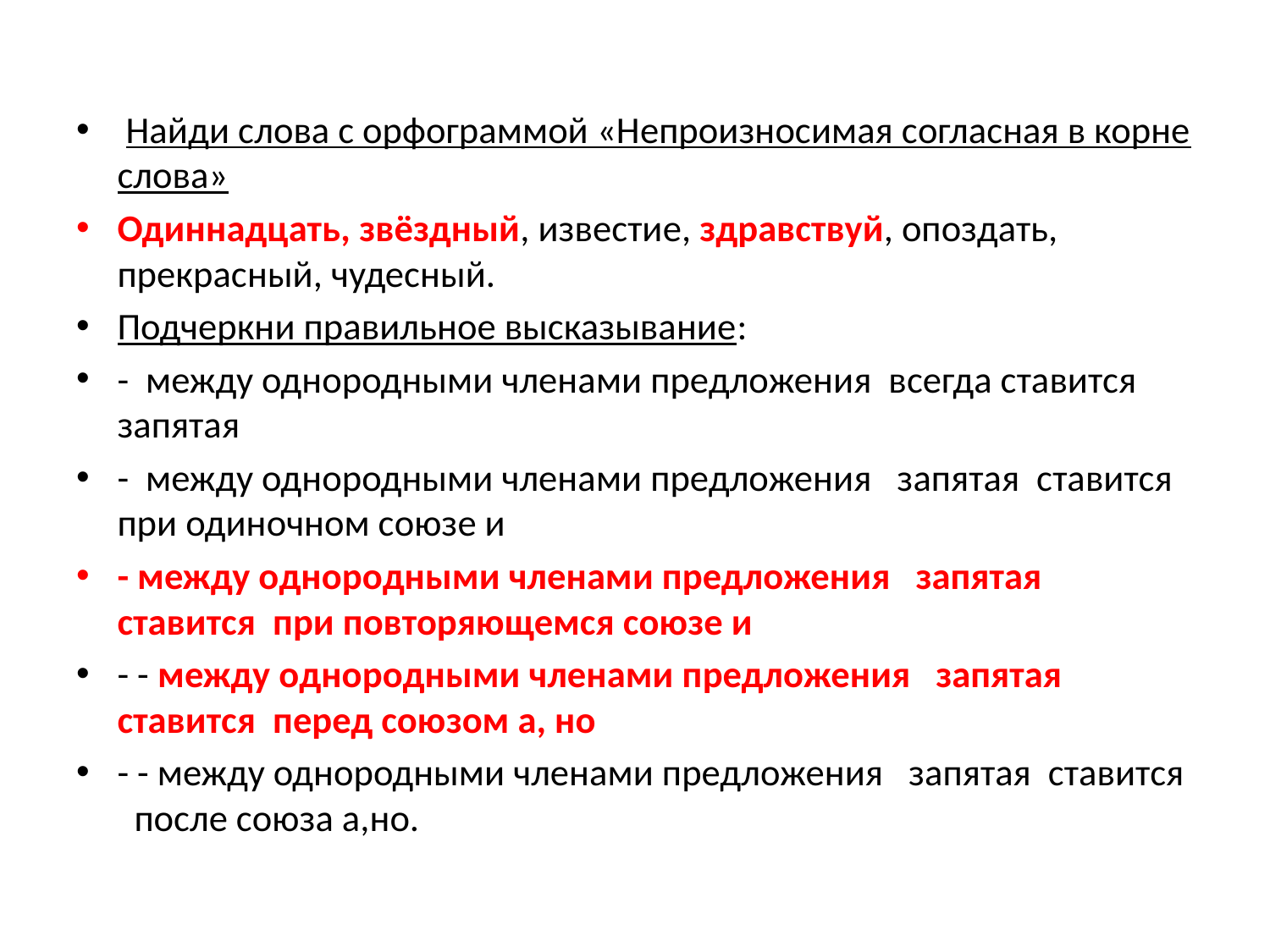

Найди слова с орфограммой «Непроизносимая согласная в корне слова»
Одиннадцать, звёздный, известие, здравствуй, опоздать, прекрасный, чудесный.
Подчеркни правильное высказывание:
-  между однородными членами предложения  всегда ставится запятая
-  между однородными членами предложения   запятая  ставится  при одиночном союзе и
- между однородными членами предложения   запятая  ставится  при повторяющемся союзе и
- - между однородными членами предложения   запятая  ставится  перед союзом а, но
- - между однородными членами предложения   запятая  ставится   после союза а,но.